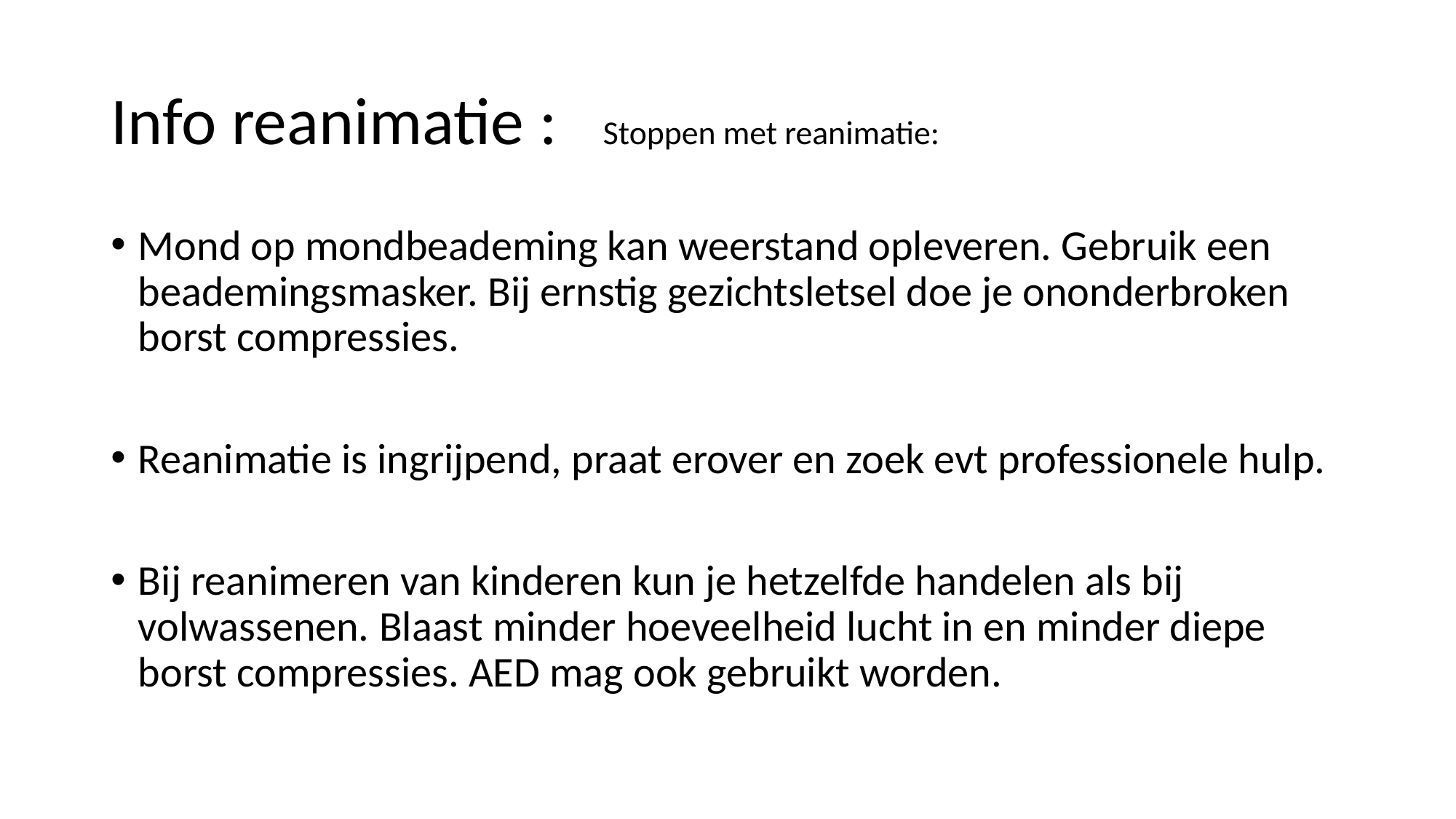

# Info reanimatie :   Stoppen met reanimatie:
Mond op mondbeademing kan weerstand opleveren. Gebruik een beademingsmasker. Bij ernstig gezichtsletsel doe je ononderbroken borst compressies.

Reanimatie is ingrijpend, praat erover en zoek evt professionele hulp.

Bij reanimeren van kinderen kun je hetzelfde handelen als bij volwassenen. Blaast minder hoeveelheid lucht in en minder diepe borst compressies. AED mag ook gebruikt worden.